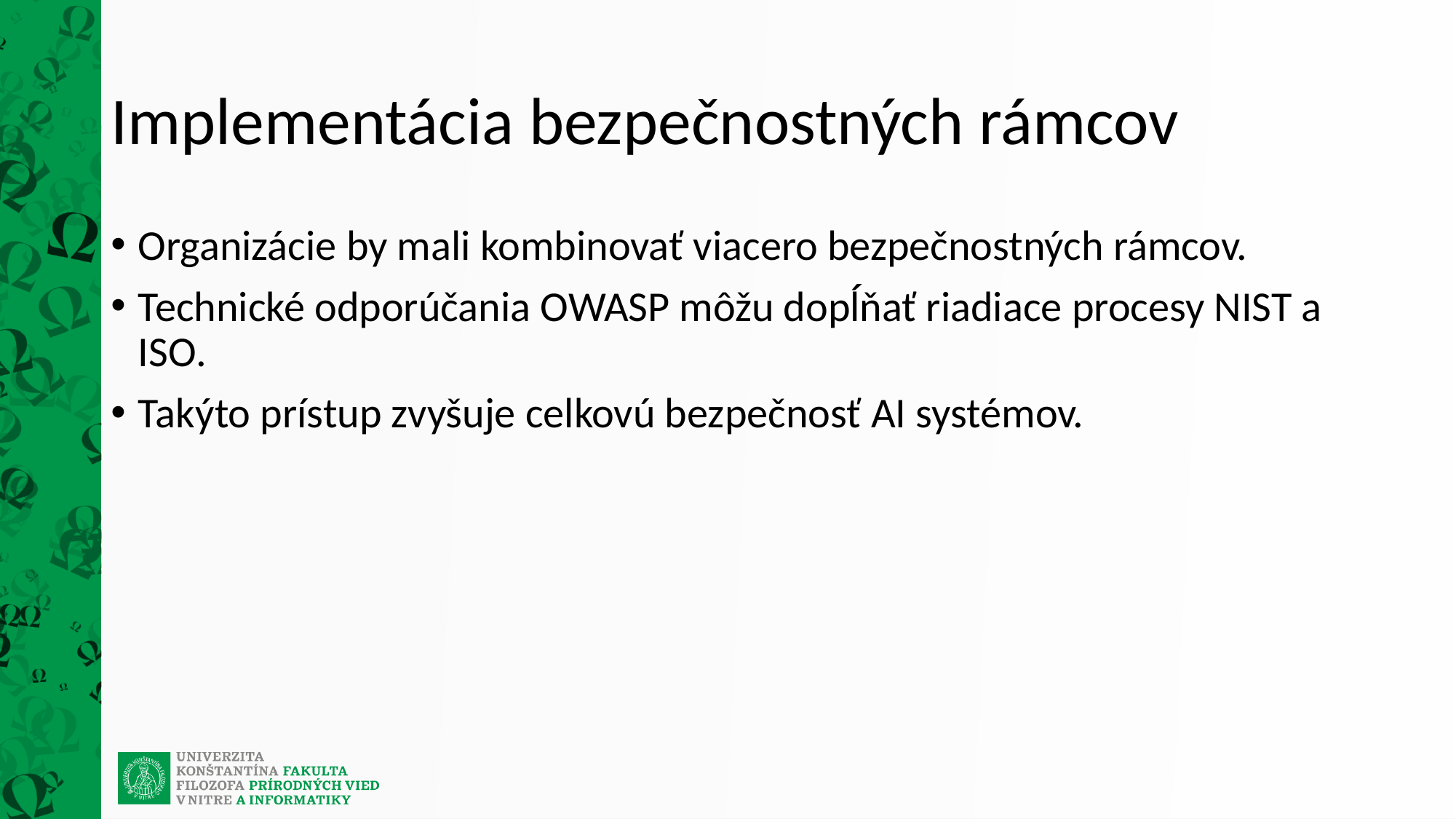

# Implementácia bezpečnostných rámcov
Organizácie by mali kombinovať viacero bezpečnostných rámcov.
Technické odporúčania OWASP môžu dopĺňať riadiace procesy NIST a ISO.
Takýto prístup zvyšuje celkovú bezpečnosť AI systémov.